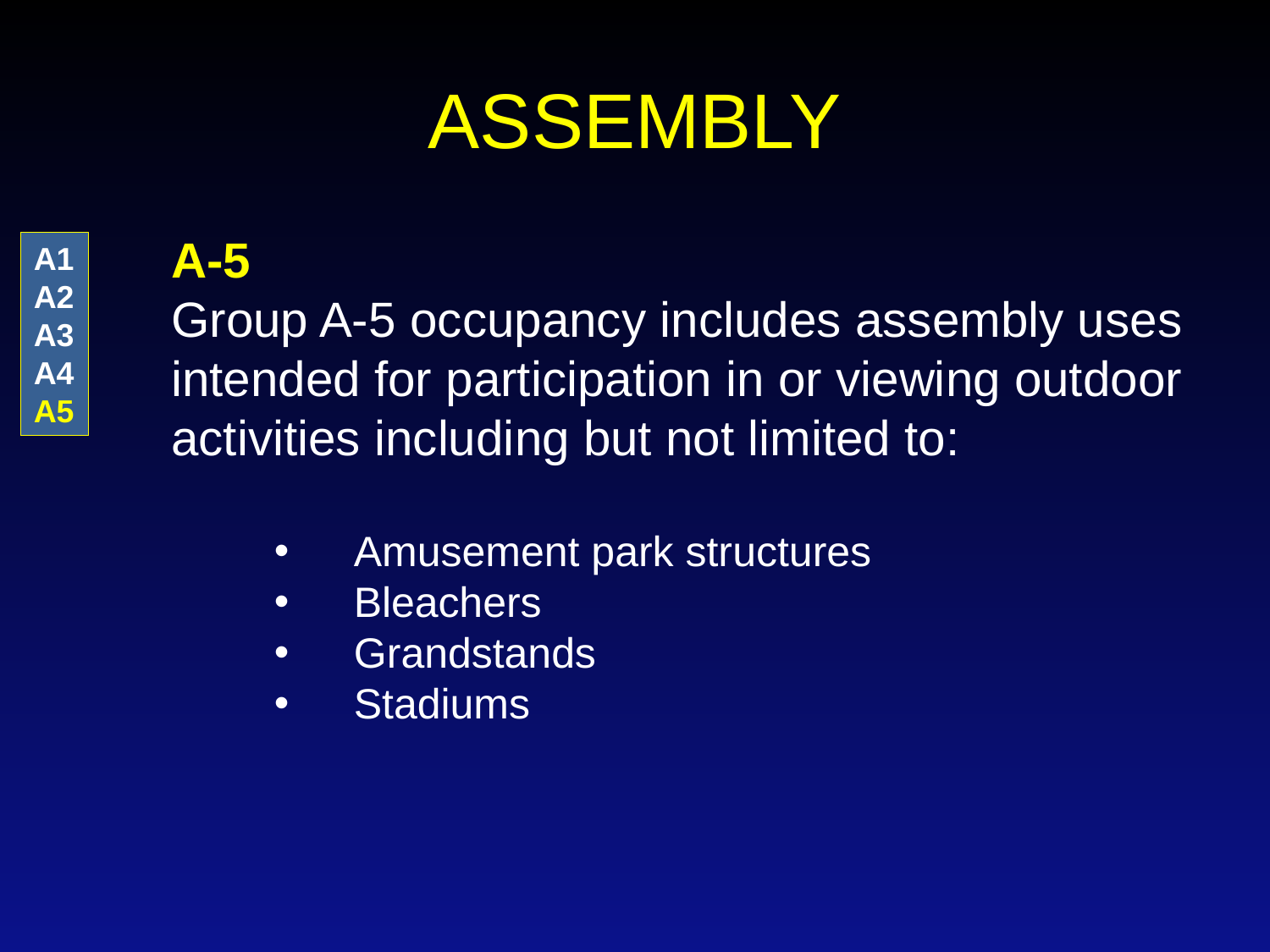

# ASSEMBLY
A-5
Group A-5 occupancy includes assembly uses intended for participation in or viewing outdoor activities including but not limited to:

Amusement park structures
Bleachers
Grandstands
Stadiums
A1 A2 A3 A4 A5